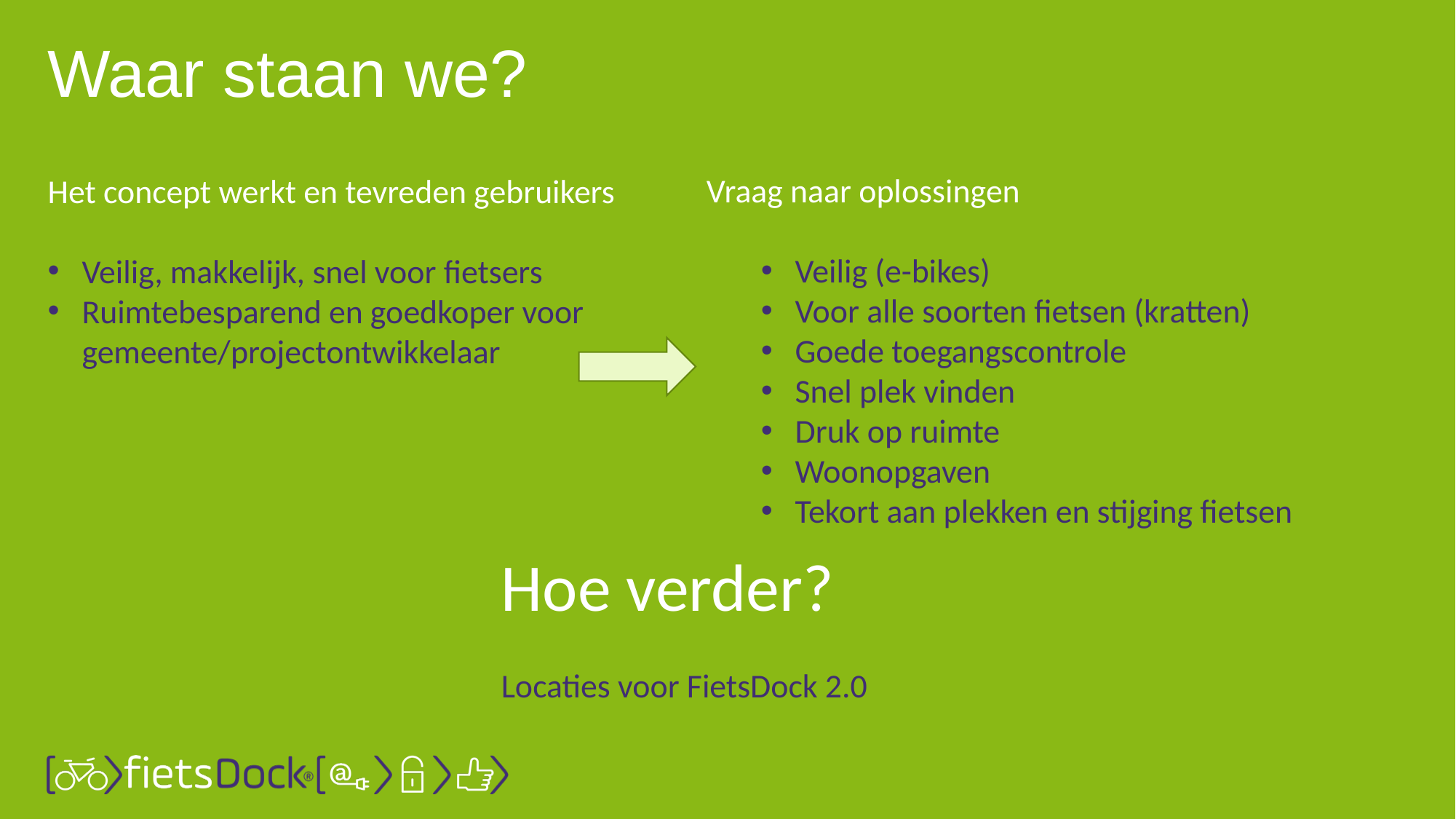

Waar staan we?

Vraag naar oplossingen

Veilig (e-bikes)
Voor alle soorten fietsen (kratten)
Goede toegangscontrole
Snel plek vinden
Druk op ruimte
Woonopgaven
Tekort aan plekken en stijging fietsen

Het concept werkt en tevreden gebruikers

Veilig, makkelijk, snel voor fietsers
Ruimtebesparend en goedkoper voor gemeente/projectontwikkelaar

Hoe verder?

Locaties voor FietsDock 2.0